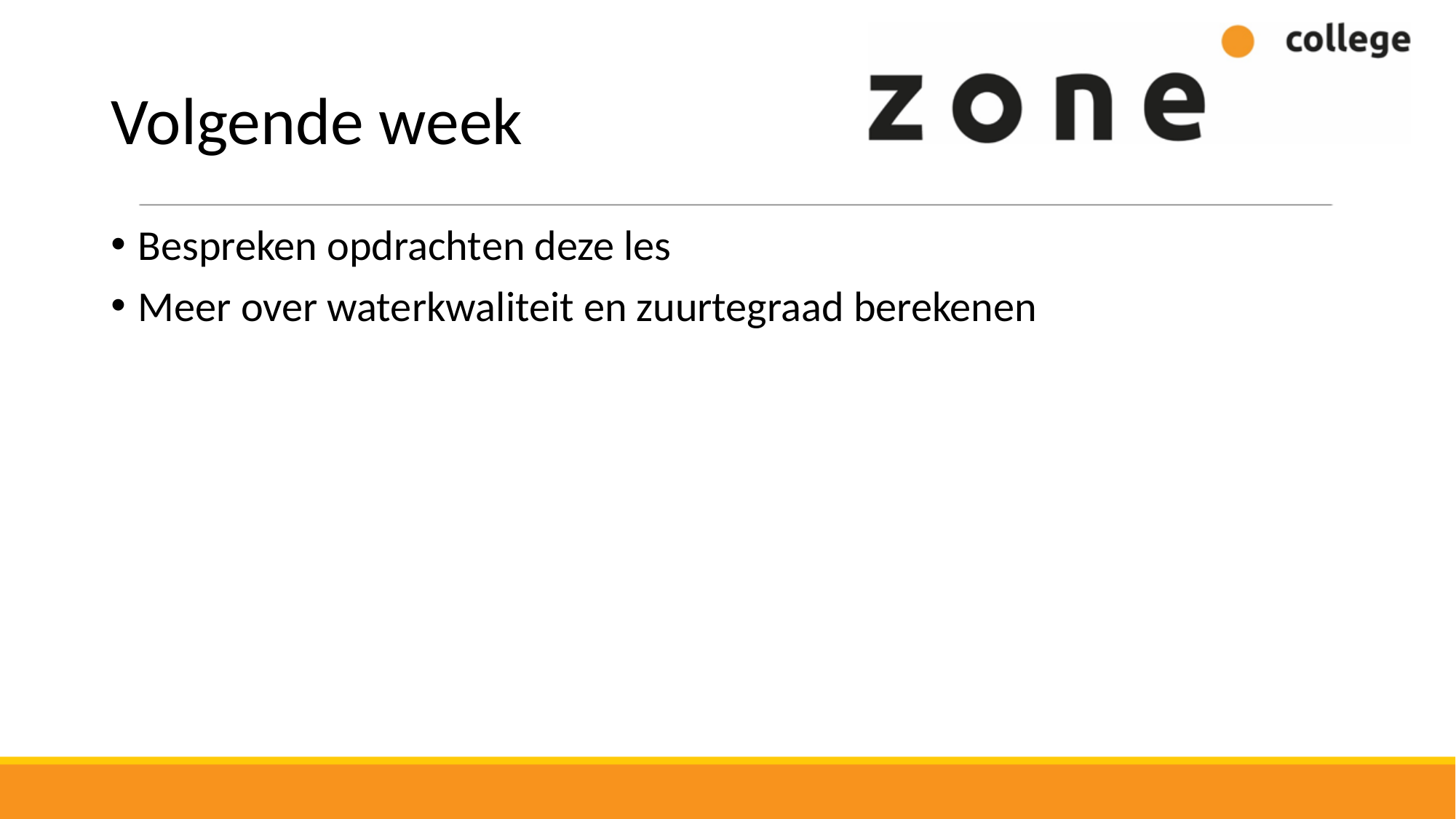

# Volgende week
Bespreken opdrachten deze les
Meer over waterkwaliteit en zuurtegraad berekenen